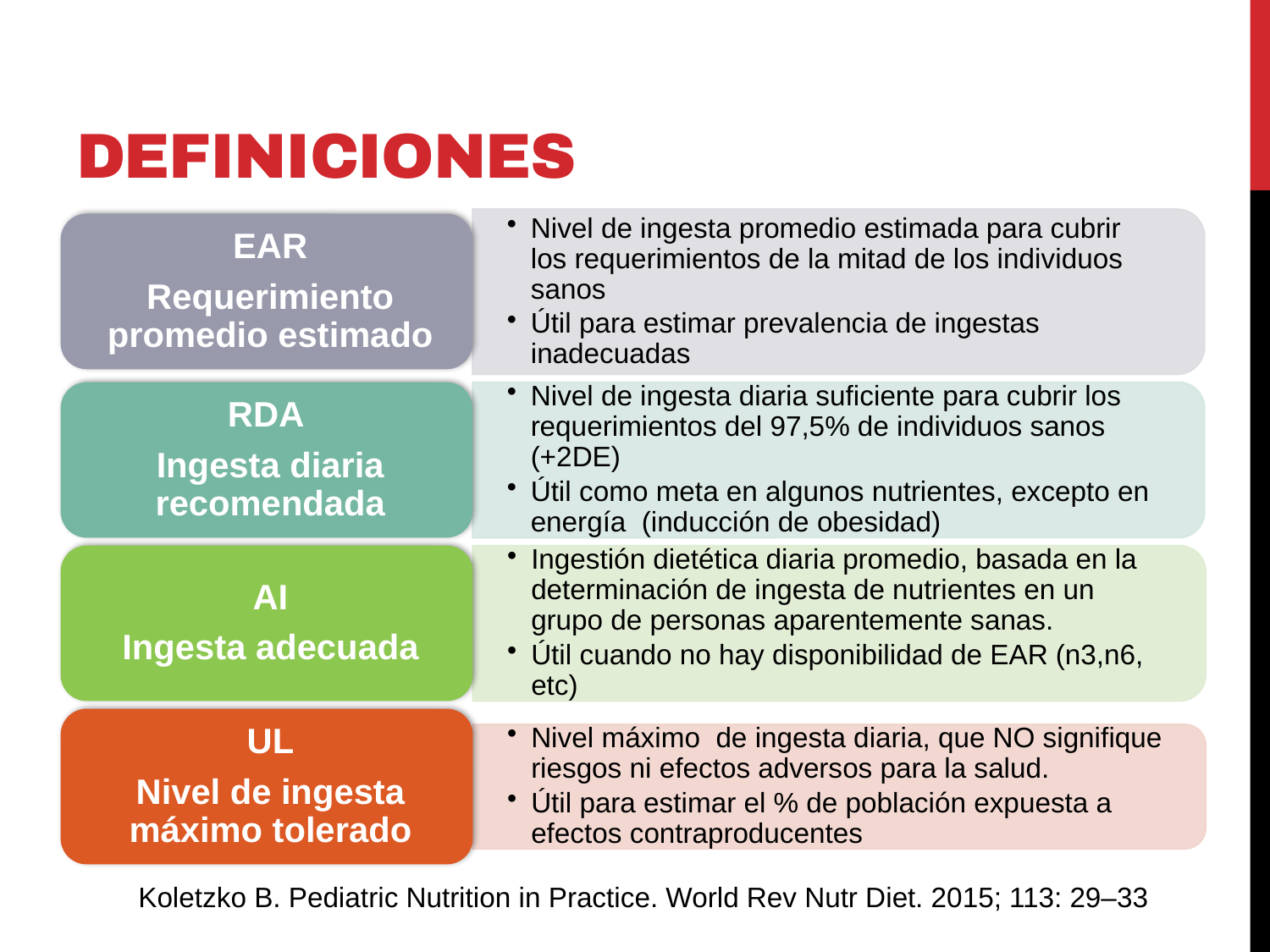

Definiciones
#
Nivel de ingesta promedio estimada para cubrir los requerimientos de la mitad de los individuos sanos
Útil para estimar prevalencia de ingestas inadecuadas
EAR
Requerimiento promedio estimado
Nivel de ingesta diaria suficiente para cubrir los requerimientos del 97,5% de individuos sanos (+2DE)
Útil como meta en algunos nutrientes, excepto en energía  (inducción de obesidad)
RDA
Ingesta diaria recomendada
Ingestión dietética diaria promedio, basada en la determinación de ingesta de nutrientes en un grupo de personas aparentemente sanas.
Útil cuando no hay disponibilidad de EAR (n3,n6, etc)
AI
Ingesta adecuada
Nivel máximo  de ingesta diaria, que NO signifique riesgos ni efectos adversos para la salud.
Útil para estimar el % de población expuesta a efectos contraproducentes
UL
Nivel de ingesta máximo tolerado
Koletzko B. Pediatric Nutrition in Practice. World Rev Nutr Diet. 2015; 113: 29–33